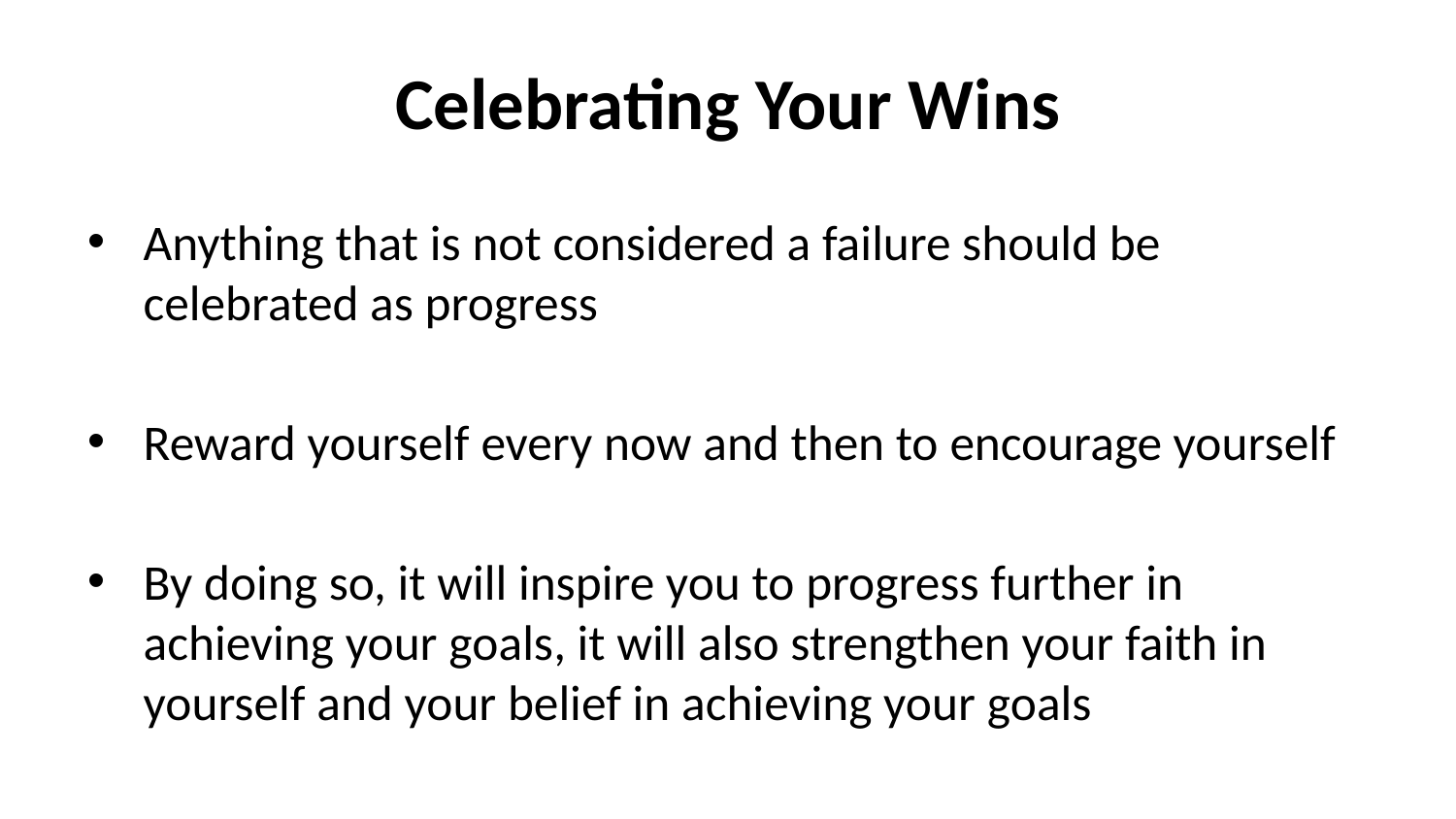

# Celebrating Your Wins
Anything that is not considered a failure should be celebrated as progress

Reward yourself every now and then to encourage yourself

By doing so, it will inspire you to progress further in achieving your goals, it will also strengthen your faith in yourself and your belief in achieving your goals